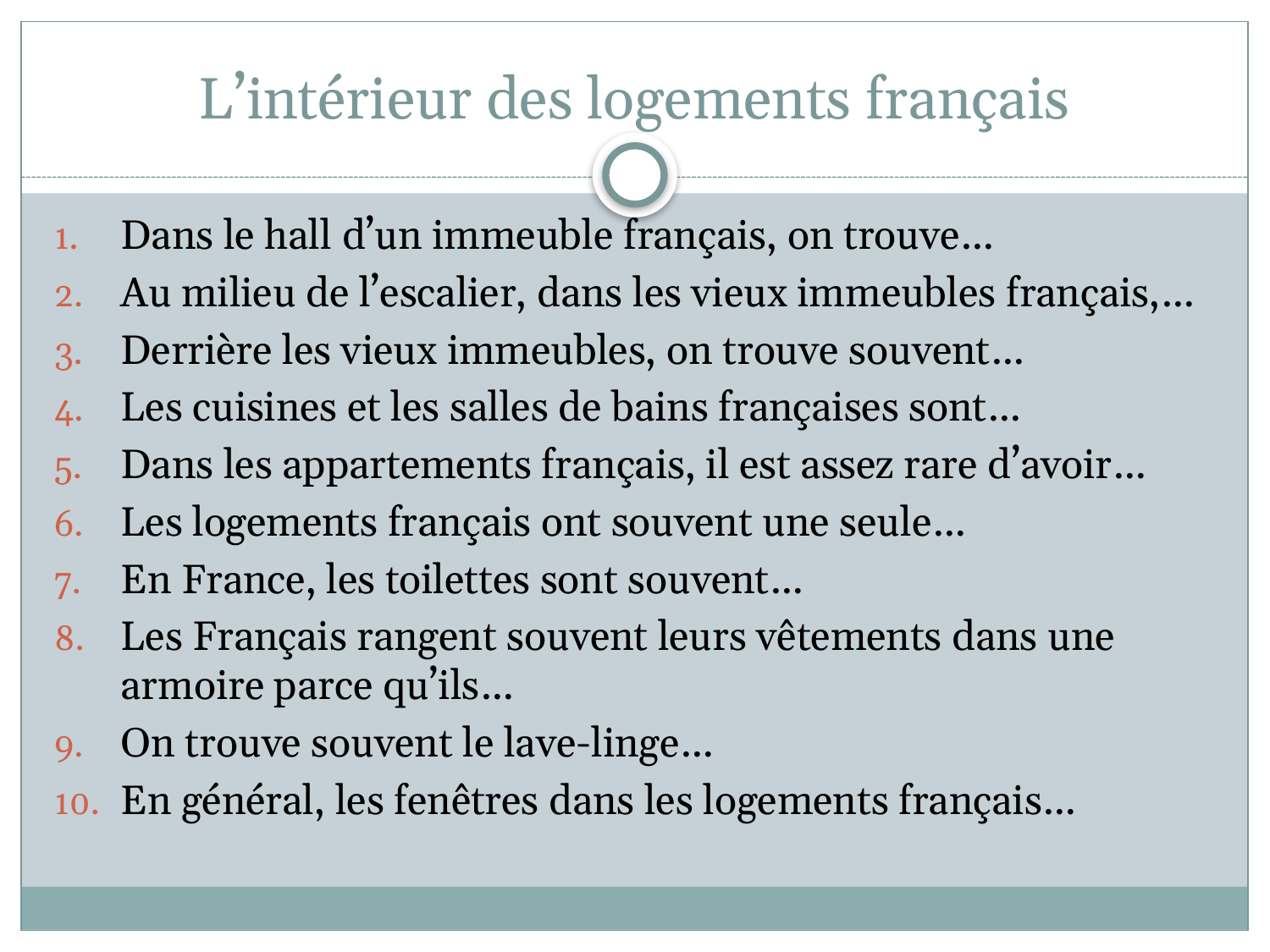

# L’intérieur des logements français
Dans le hall d’un immeuble français, on trouve…
Au milieu de l’escalier, dans les vieux immeubles français,…
Derrière les vieux immeubles, on trouve souvent…
Les cuisines et les salles de bains françaises sont…
Dans les appartements français, il est assez rare d’avoir…
Les logements français ont souvent une seule…
En France, les toilettes sont souvent…
Les Français rangent souvent leurs vêtements dans une armoire parce qu’ils…
On trouve souvent le lave-linge…
En général, les fenêtres dans les logements français…